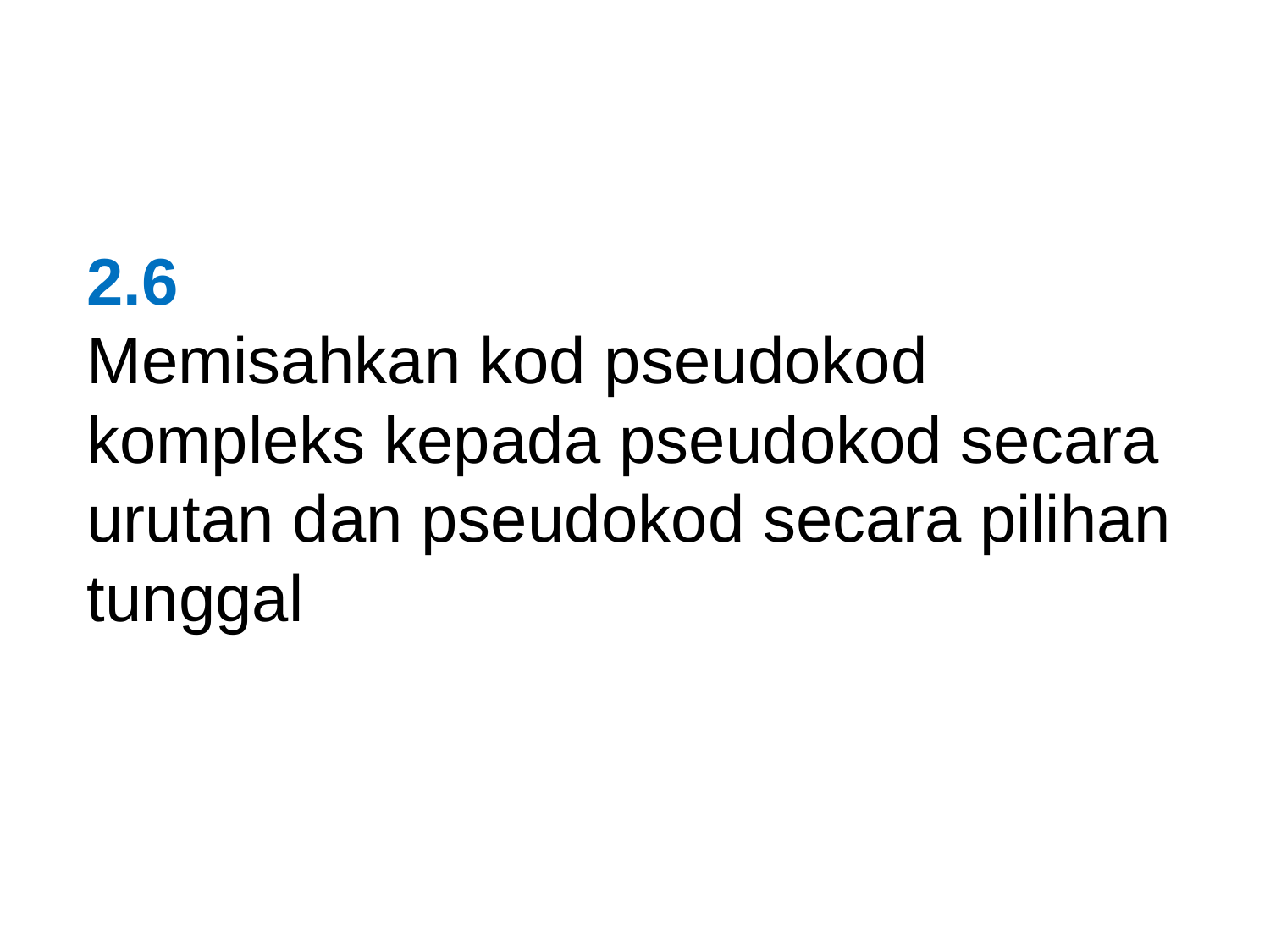

# 2.6 Memisahkan kod pseudokod kompleks kepada pseudokod secara urutan dan pseudokod secara pilihan tunggal